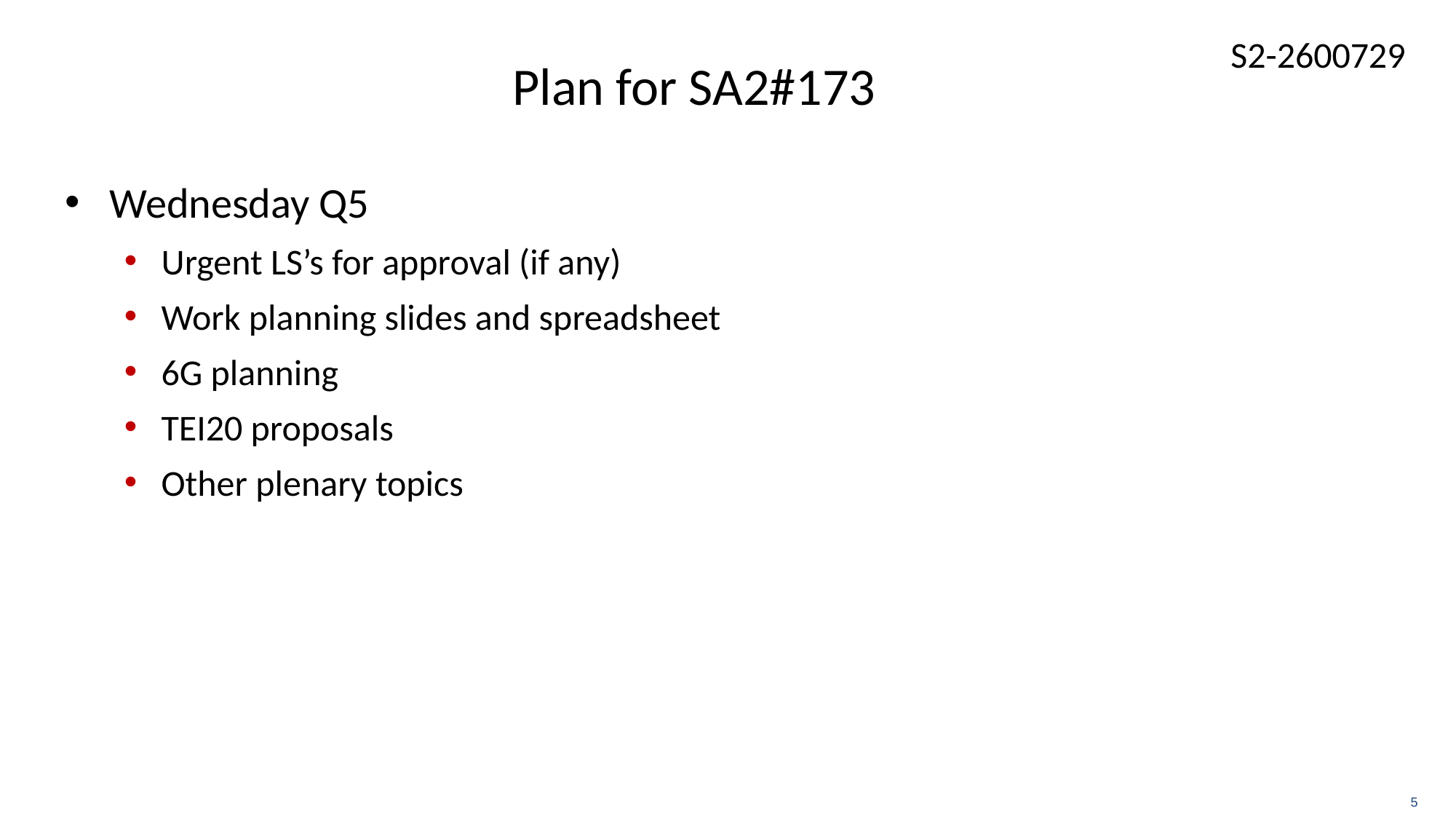

# Plan for SA2#173
Wednesday Q5
Urgent LS’s for approval (if any)
Work planning slides and spreadsheet
6G planning
TEI20 proposals
Other plenary topics